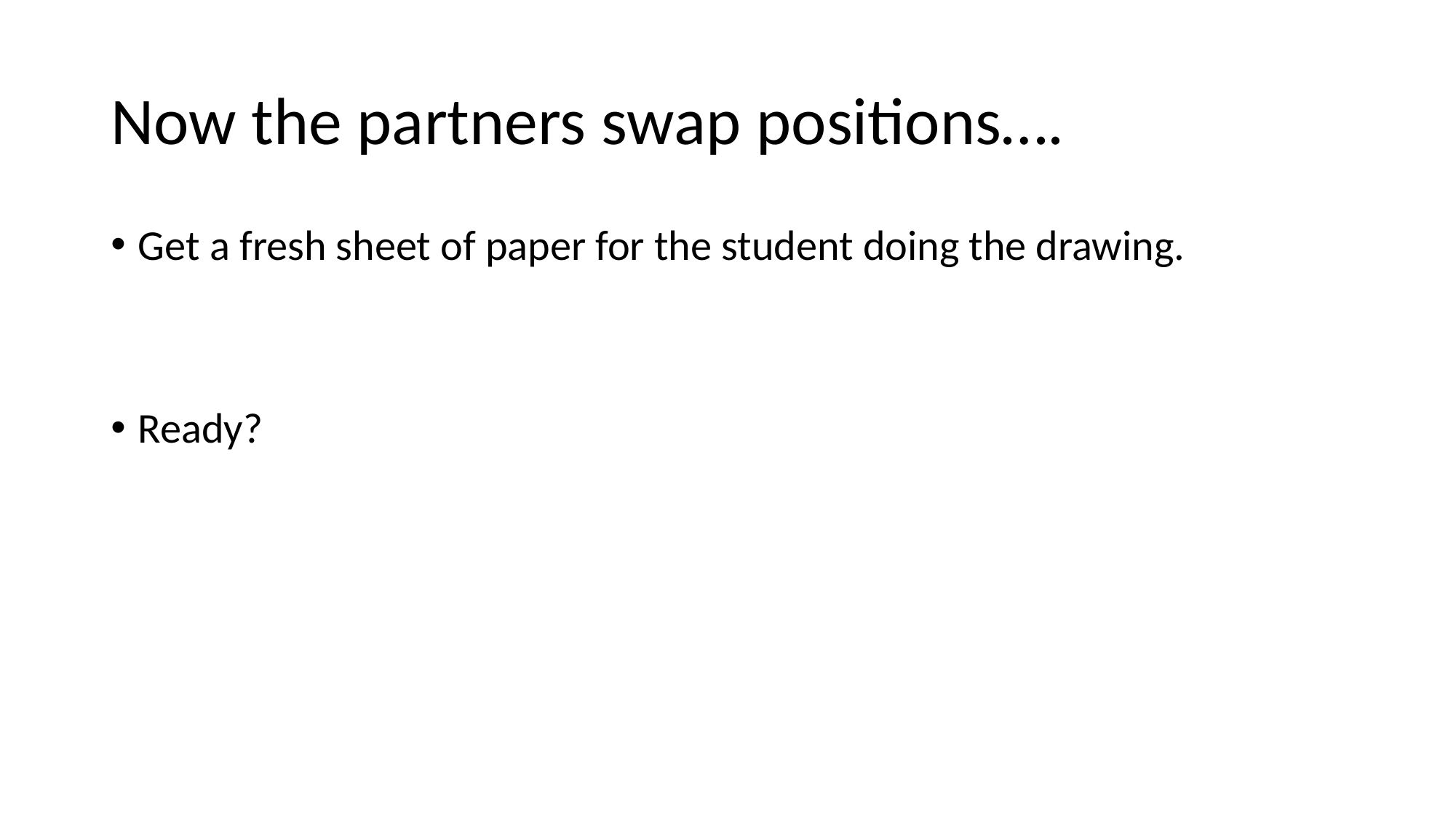

# Now the partners swap positions….
Get a fresh sheet of paper for the student doing the drawing.

Ready?